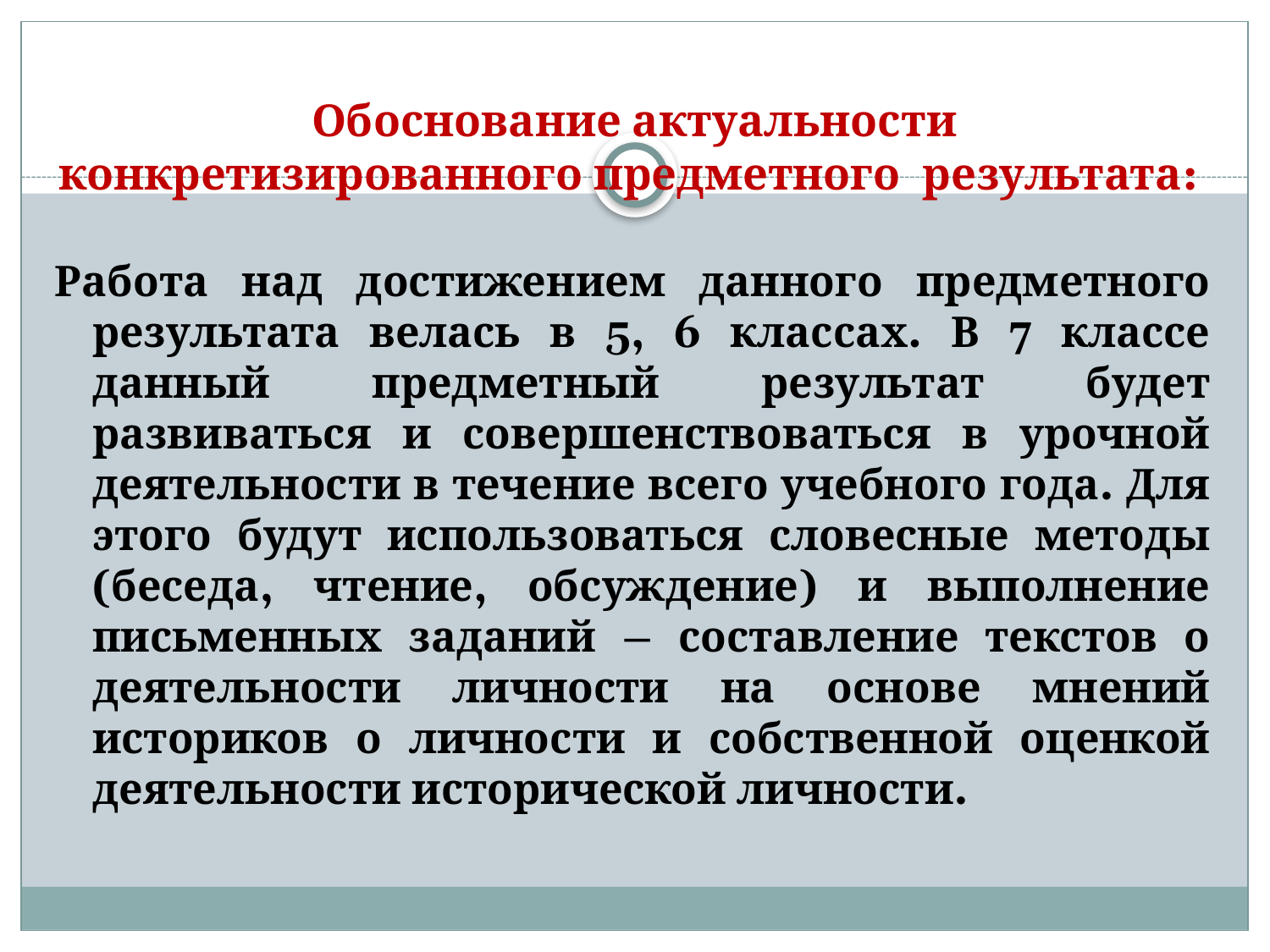

# Обоснование актуальности конкретизированного предметного  результата:
Работа над достижением данного предметного результата велась в 5, 6 классах. В 7 классе данный предметный результат будет развиваться и совершенствоваться в урочной деятельности в течение всего учебного года. Для этого будут использоваться словесные методы (беседа, чтение, обсуждение) и выполнение письменных заданий – составление текстов о деятельности личности на основе мнений историков о личности и собственной оценкой деятельности исторической личности.